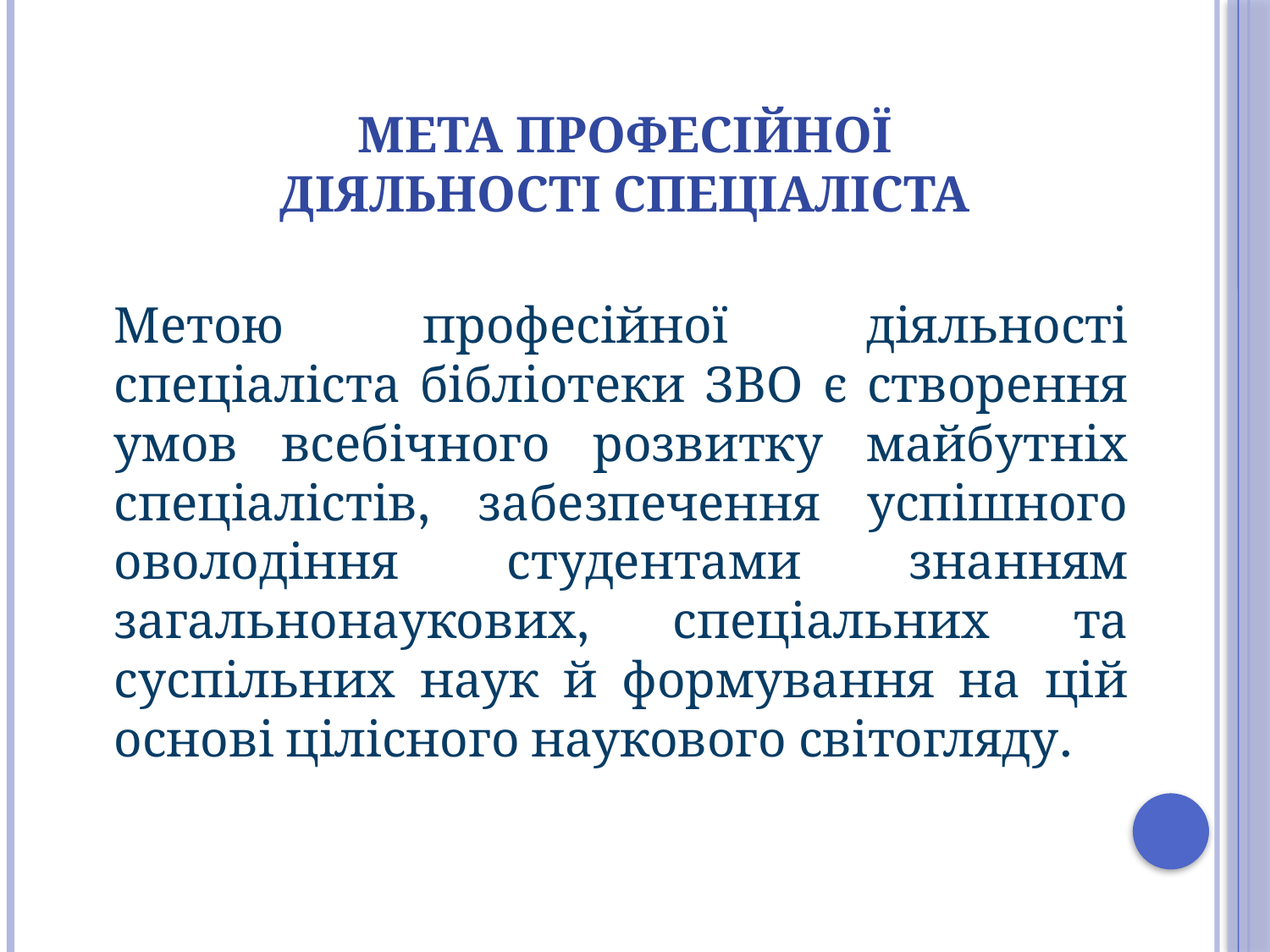

# Мета професійної діяльності спеціаліста
	Метою професійної діяльності спеціаліста бібліотеки ЗВО є створення умов всебічного розвитку майбутніх спеціалістів, забезпечення успішного оволодіння студентами знанням загальнонаукових, спеціальних та суспільних наук й формування на цій основі цілісного наукового світогляду.